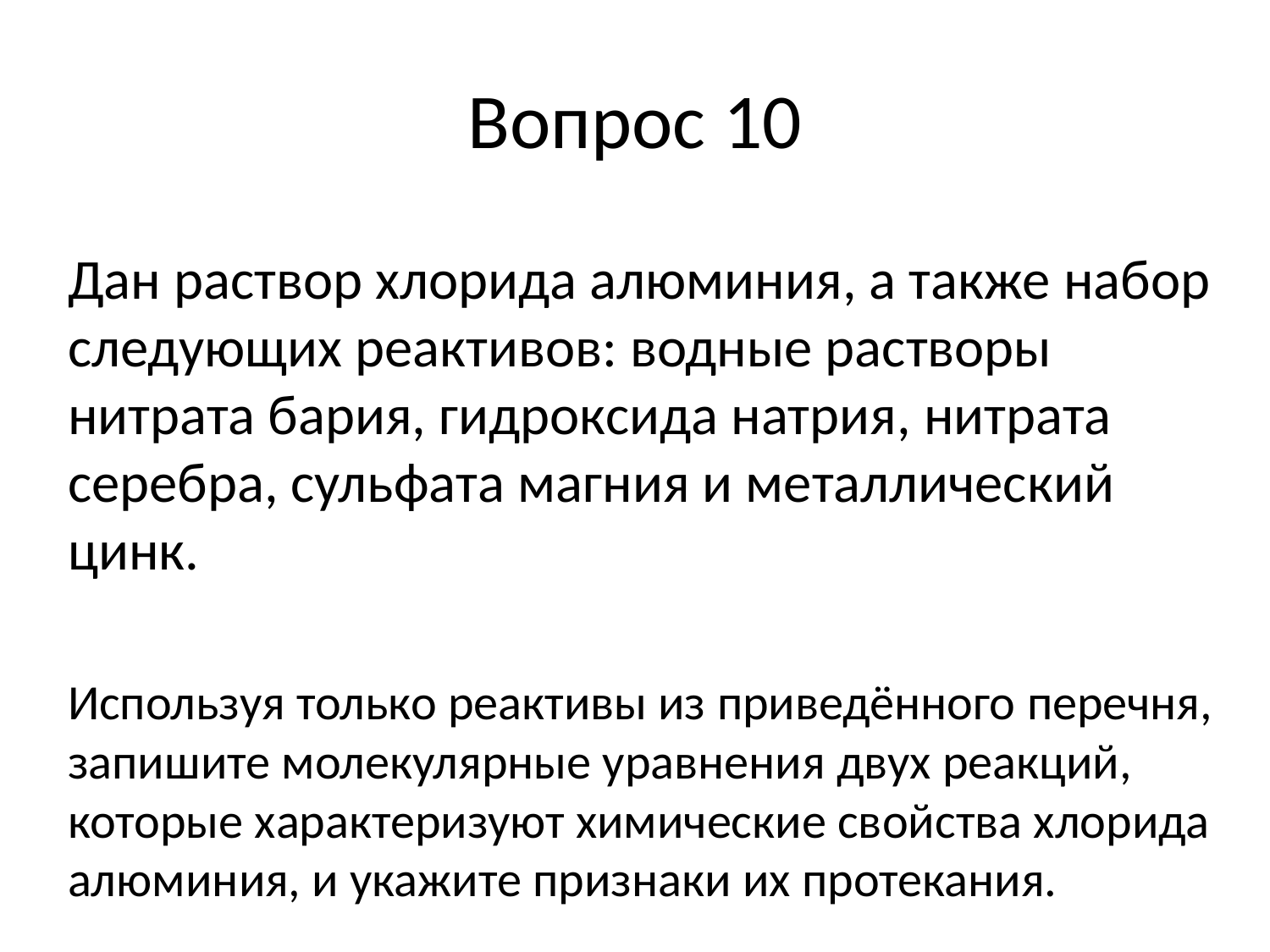

# Вопрос 10
Дан раствор хлорида алюминия, а также набор следующих реактивов: водные растворы нитрата бария, гидроксида натрия, нитрата серебра, сульфата магния и металлический цинк.

Используя только реактивы из приведённого перечня, запишите молекулярные уравнения двух реакций, которые характеризуют химические свойства хлорида алюминия, и укажите признаки их протекания.